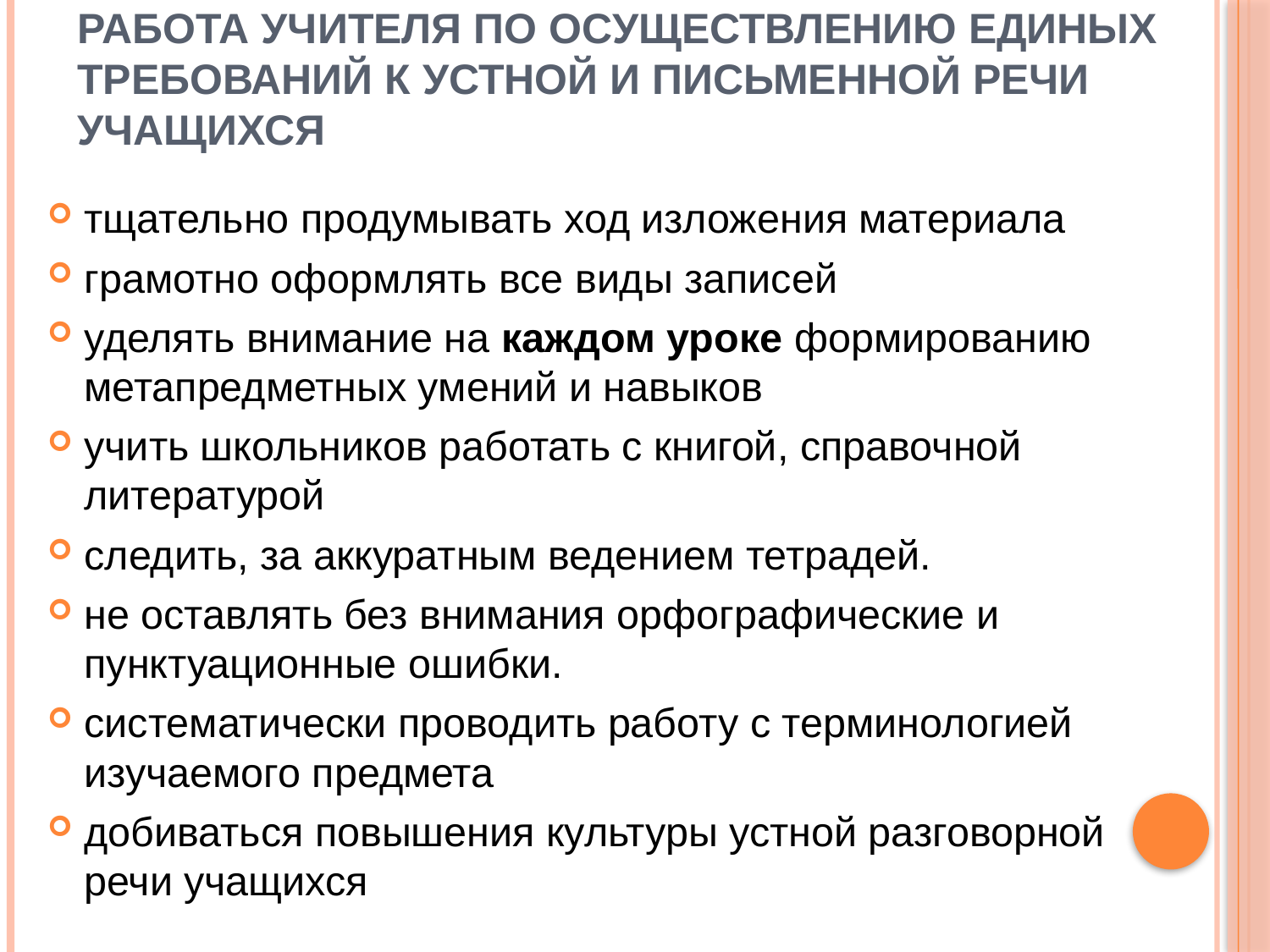

# Работа учителя по осуществлению единых требований к устной и письменной речи учащихся
тщательно продумывать ход изложения материала
грамотно оформлять все виды записей
уделять внимание на каждом уроке формированию метапредметных умений и навыков
учить школьников работать с книгой, справочной литературой
следить, за аккуратным ведением тетрадей.
не оставлять без внимания орфографические и пунктуационные ошибки.
систематически проводить работу с терминологией изучаемого предмета
добиваться повышения культуры устной разговорной речи учащихся